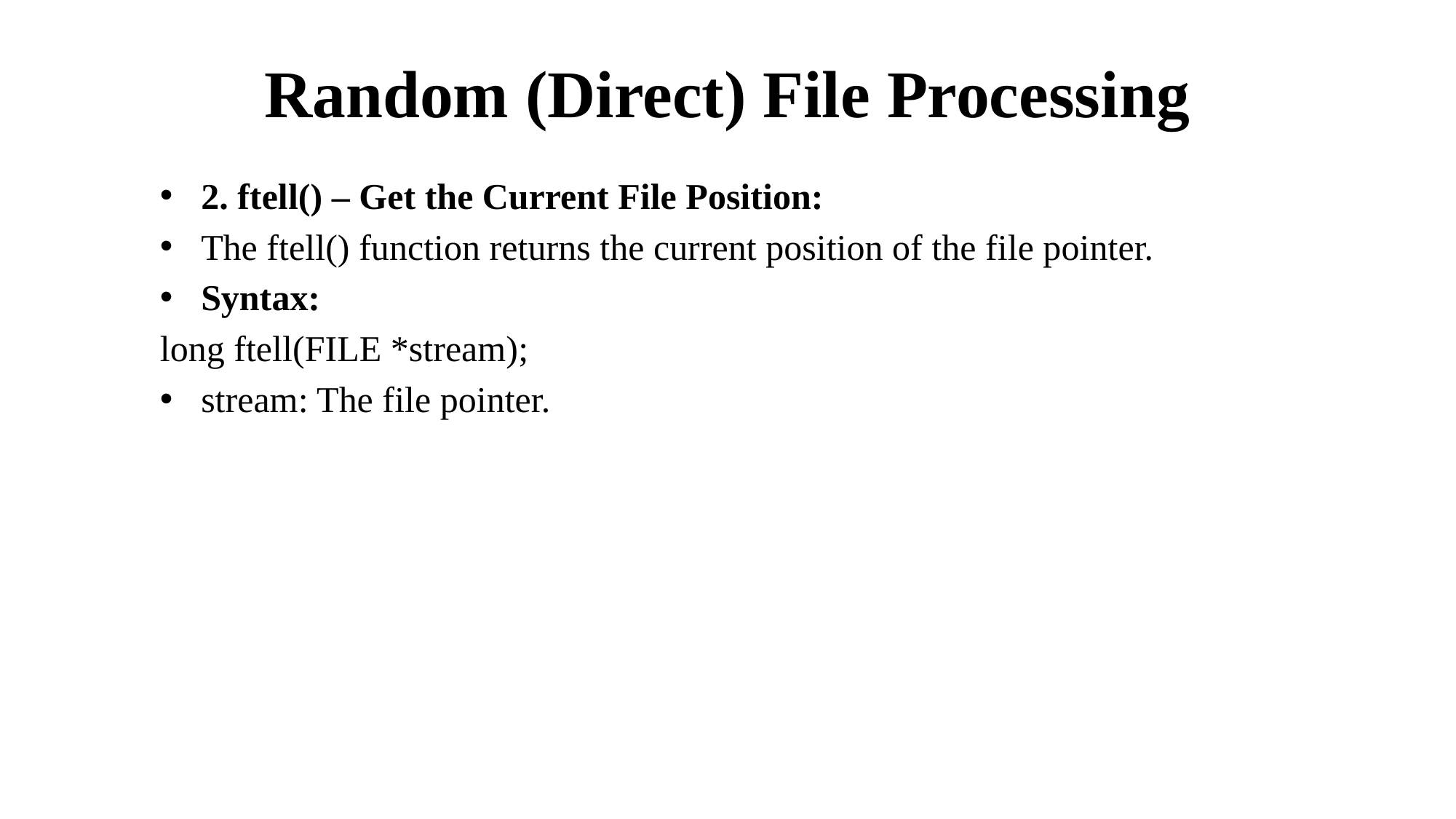

# Random (Direct) File Processing
2. ftell() – Get the Current File Position:
The ftell() function returns the current position of the file pointer.
Syntax:
long ftell(FILE *stream);
stream: The file pointer.